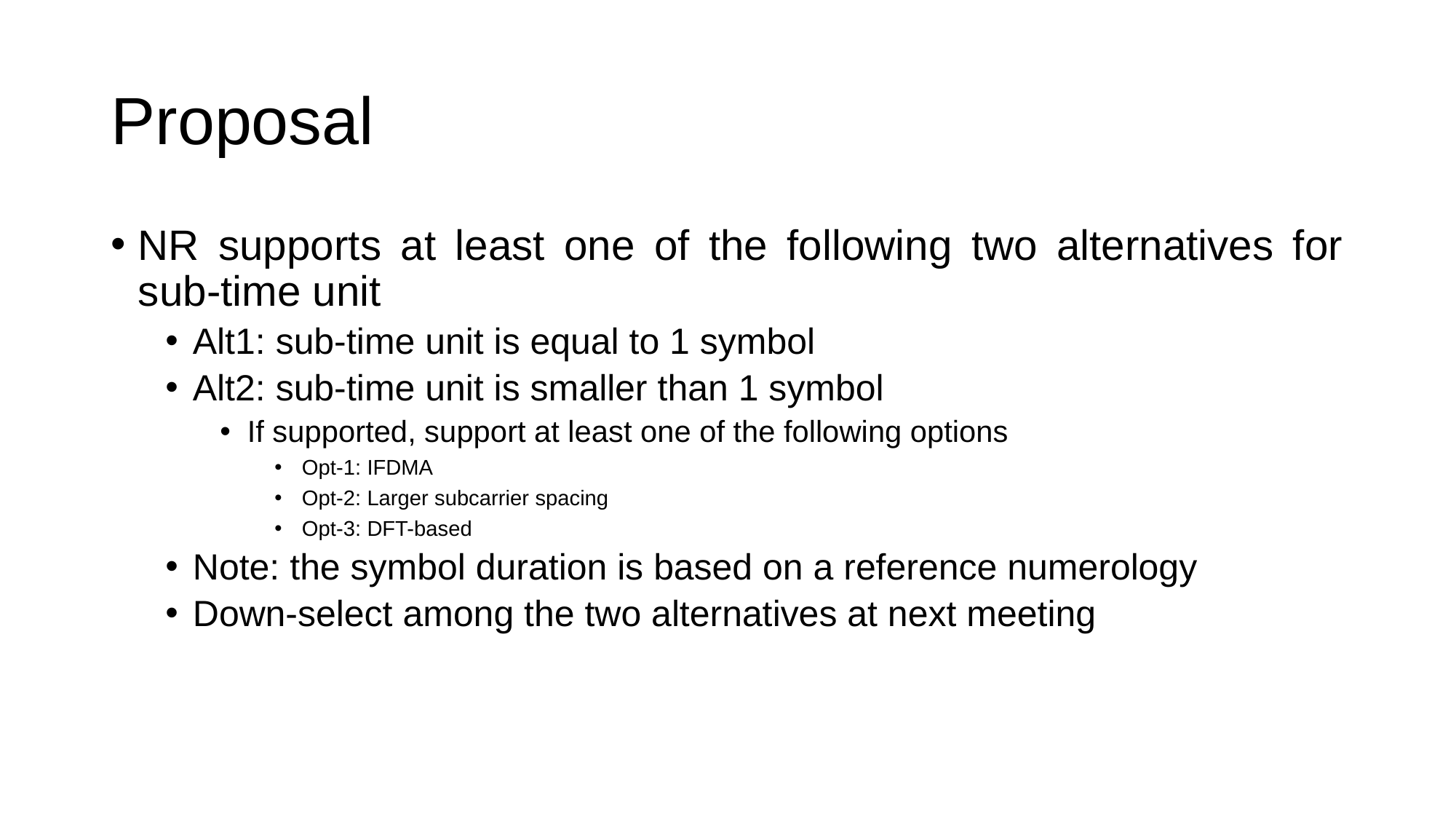

# Proposal
NR supports at least one of the following two alternatives for sub-time unit
Alt1: sub-time unit is equal to 1 symbol
Alt2: sub-time unit is smaller than 1 symbol
If supported, support at least one of the following options
Opt-1: IFDMA
Opt-2: Larger subcarrier spacing
Opt-3: DFT-based
Note: the symbol duration is based on a reference numerology
Down-select among the two alternatives at next meeting